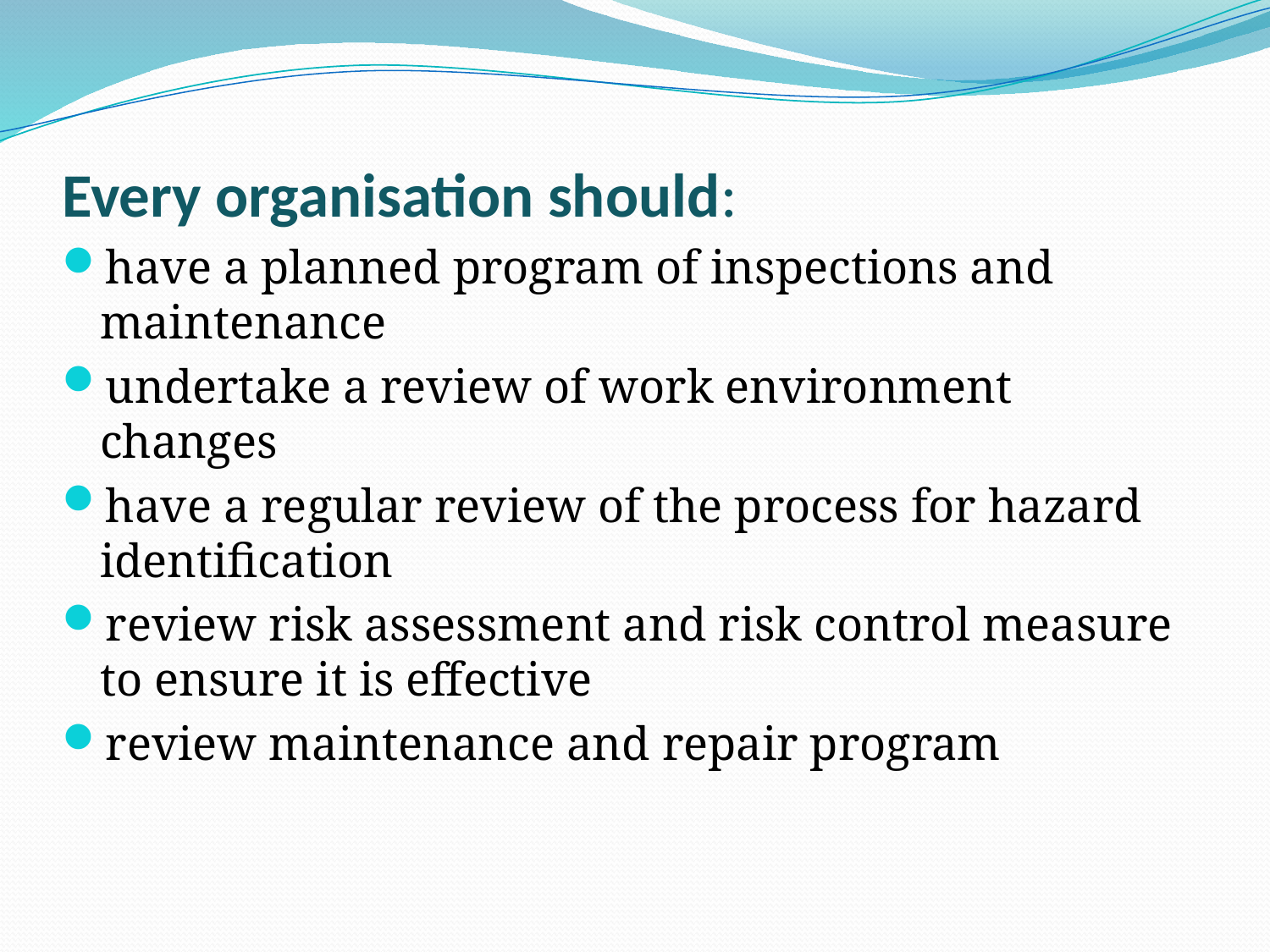

Every organisation should:
have a planned program of inspections and maintenance
undertake a review of work environment changes
have a regular review of the process for hazard identification
review risk assessment and risk control measure to ensure it is effective
review maintenance and repair program